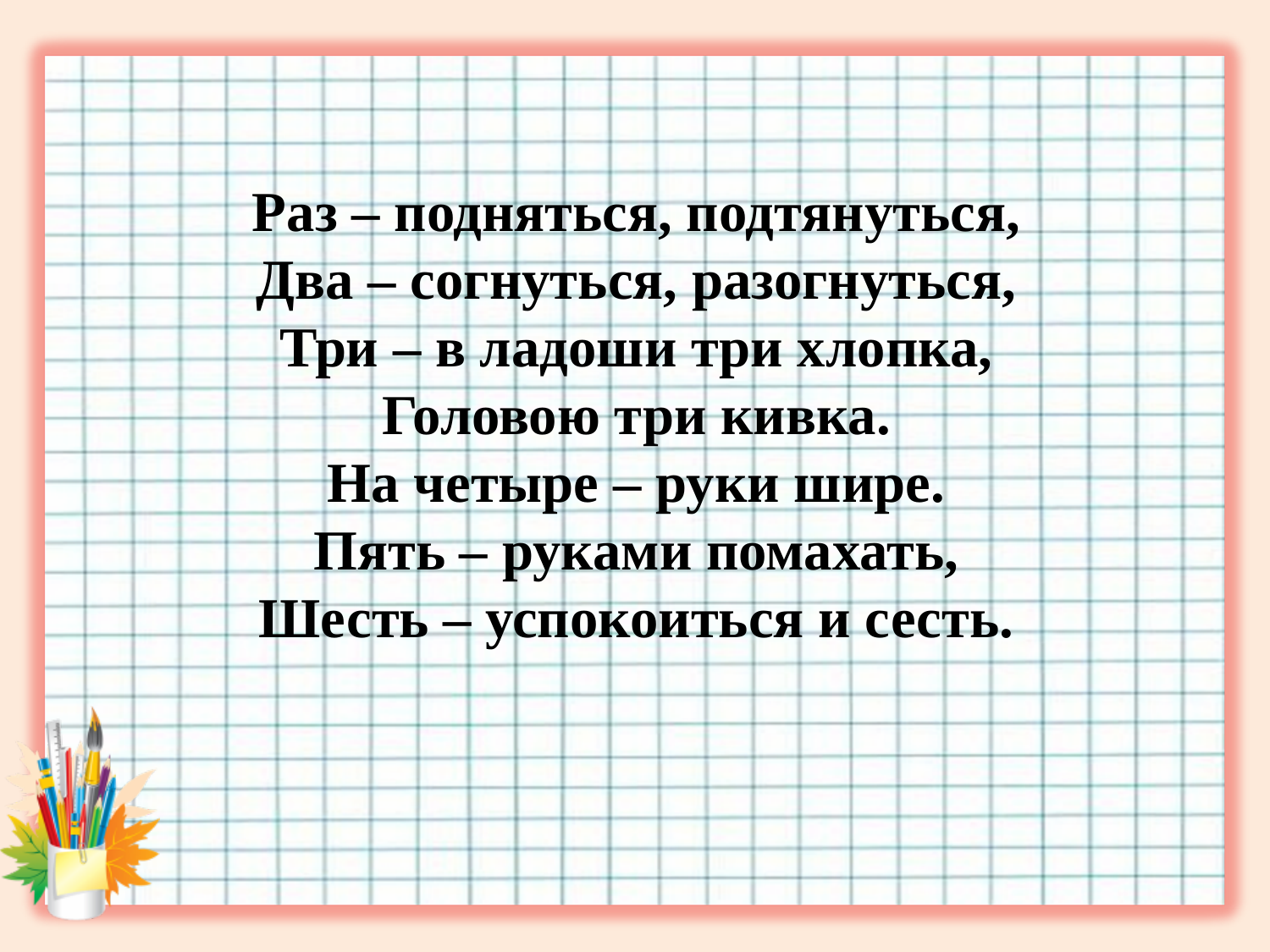

# Раз – подняться, подтянуться, Два – согнуться, разогнуться, Три – в ладоши три хлопка, Головою три кивка. На четыре – руки шире. Пять – руками помахать, Шесть – успокоиться и сесть.